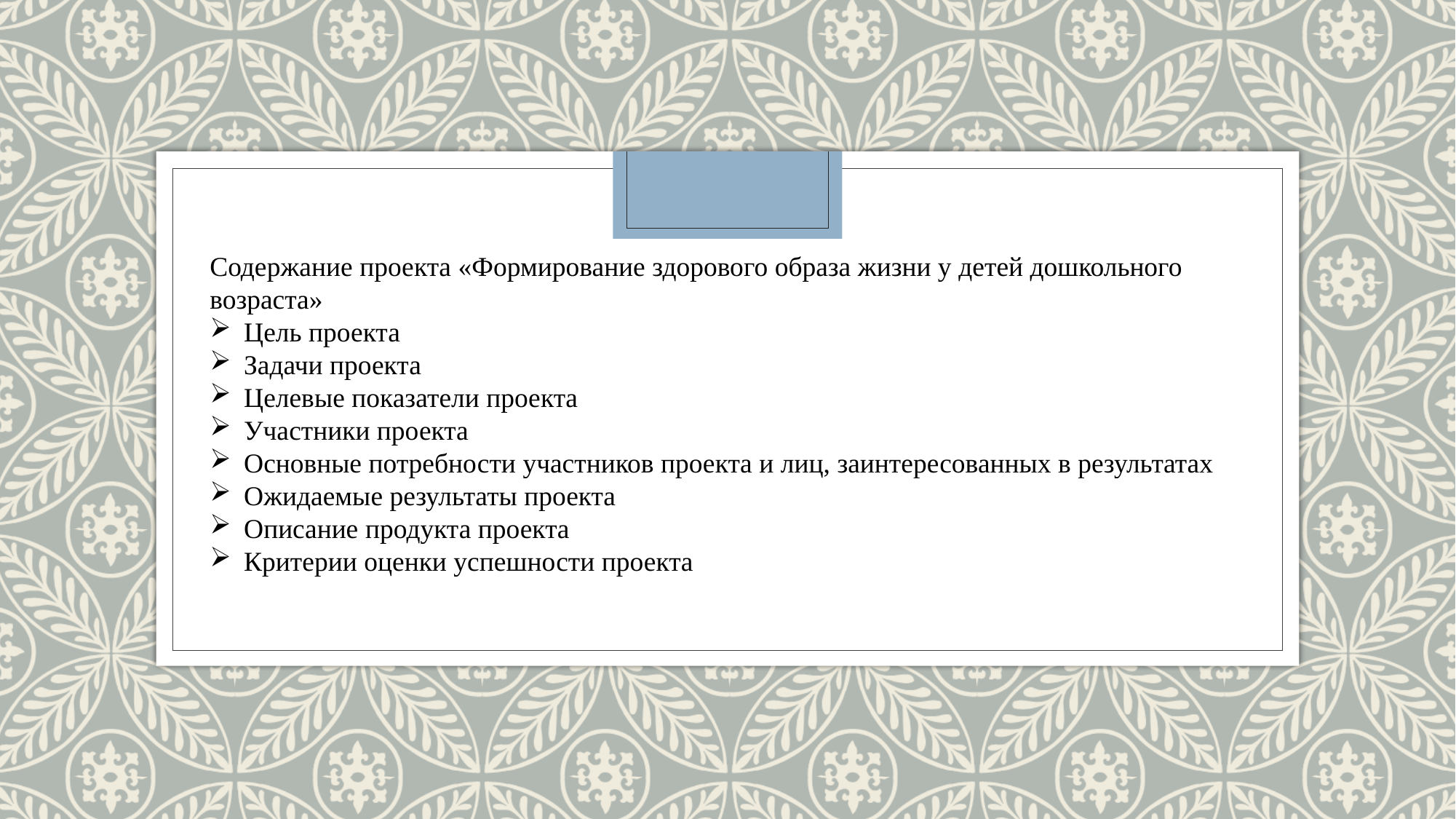

Содержание проекта «Формирование здорового образа жизни у детей дошкольного возраста»
Цель проекта
Задачи проекта
Целевые показатели проекта
Участники проекта
Основные потребности участников проекта и лиц, заинтересованных в результатах
Ожидаемые результаты проекта
Описание продукта проекта
Критерии оценки успешности проекта